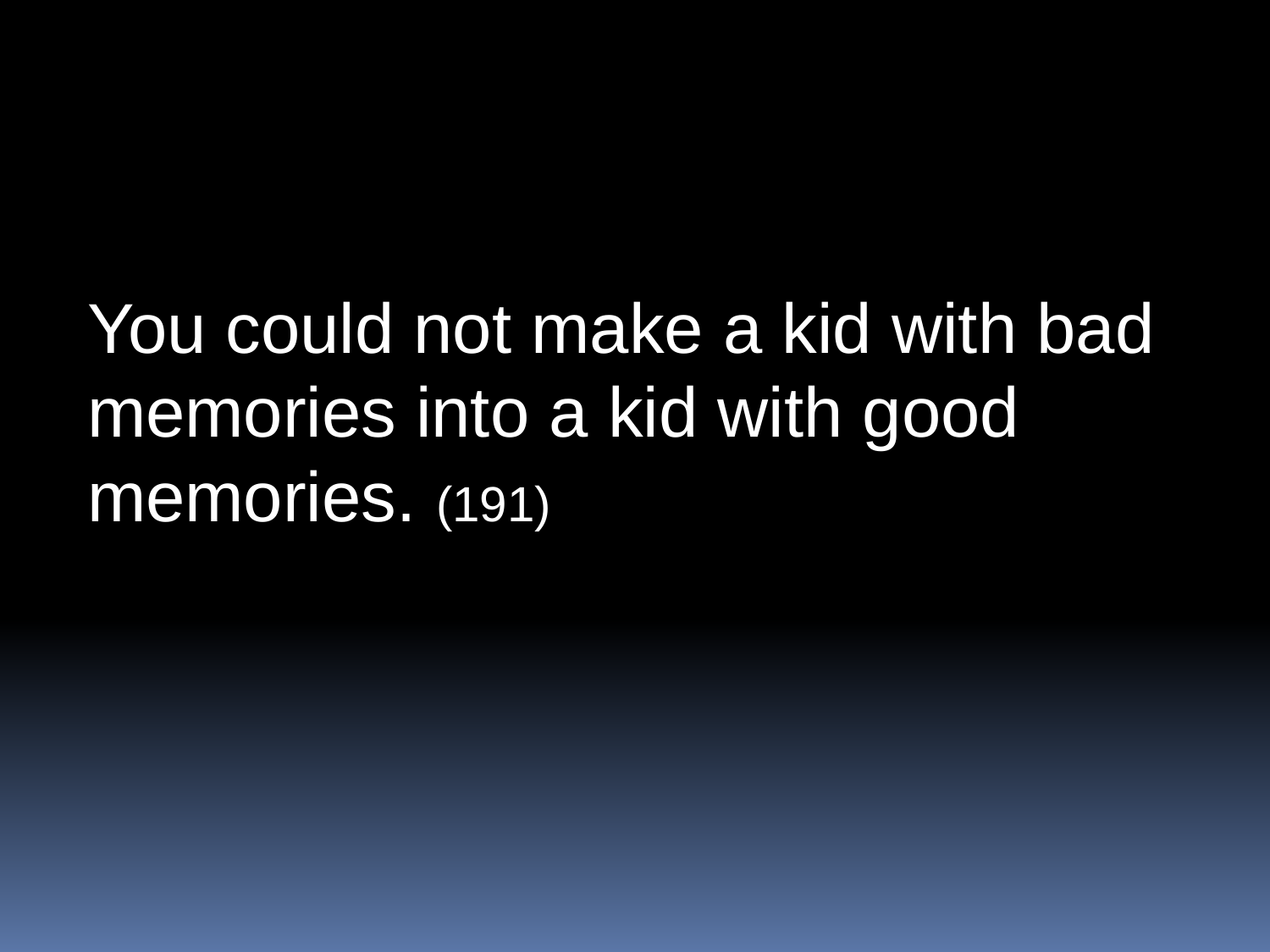

You could not make a kid with bad memories into a kid with good memories. (191)